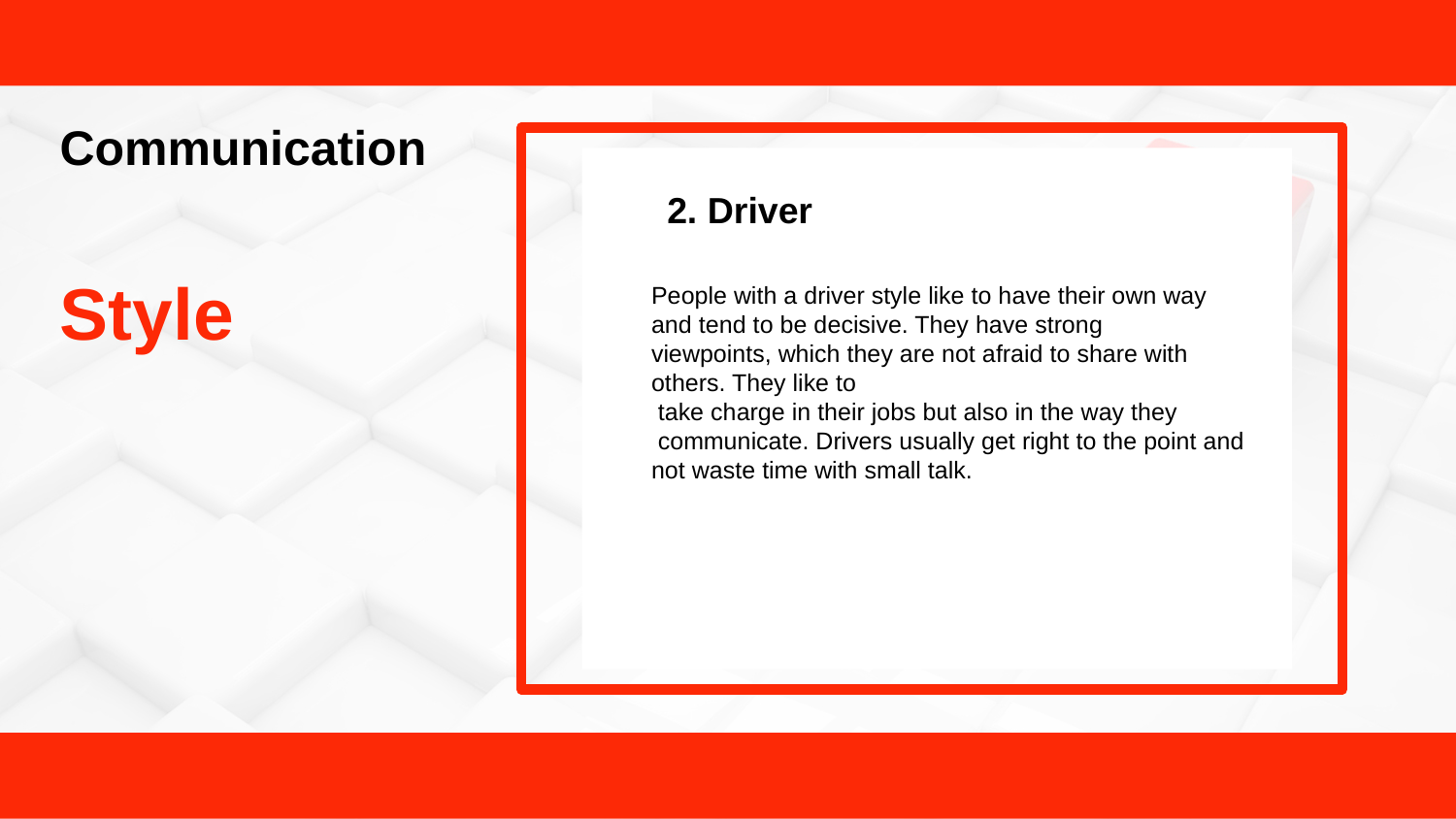

Communication
Style

2. Driver

People with a driver style like to have their own way and tend to be decisive. They have strong viewpoints, which they are not afraid to share with others. They like to
 take charge in their jobs but also in the way they
 communicate. Drivers usually get right to the point and not waste time with small talk.